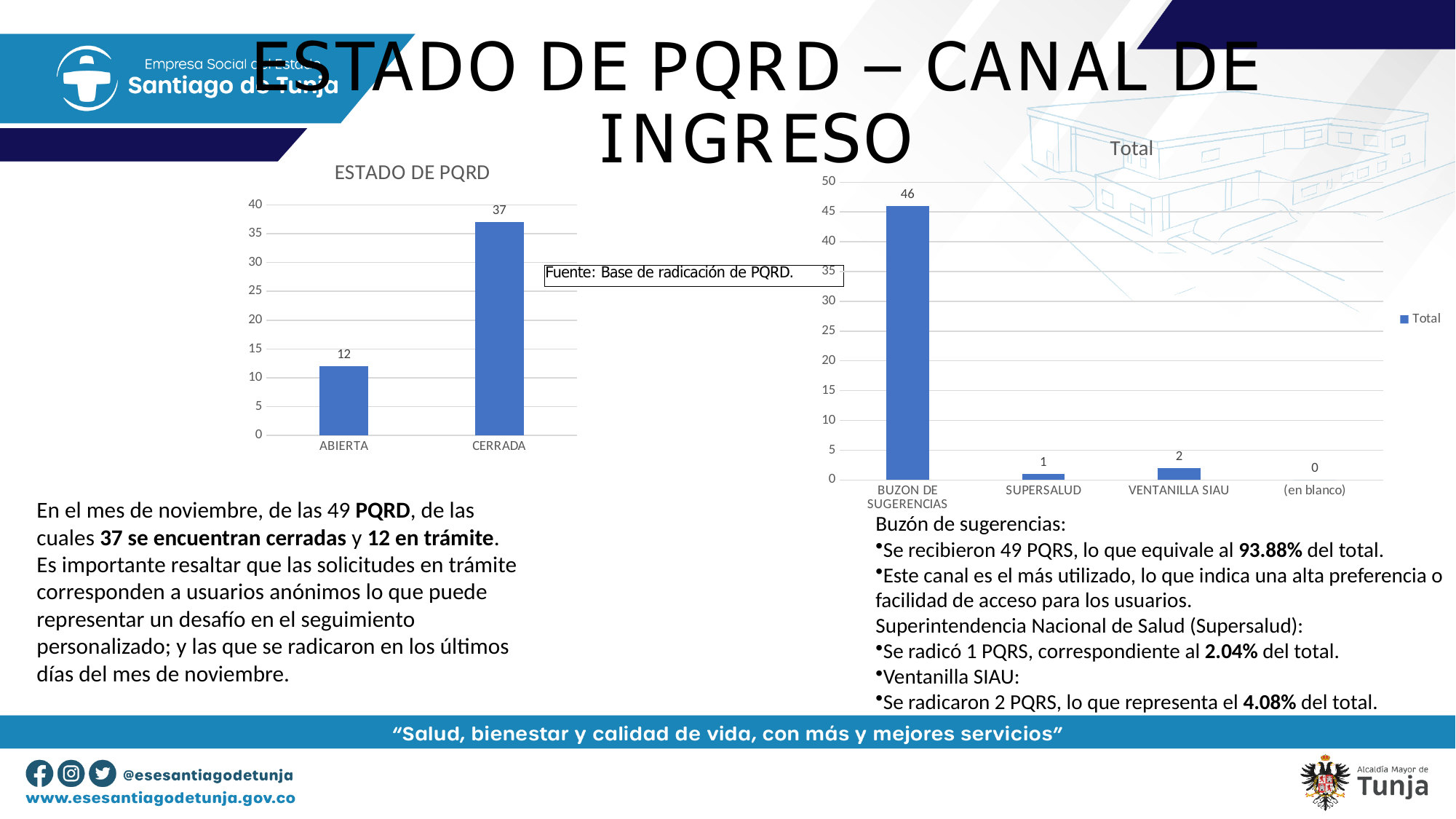

# ESTADO DE PQRD – CANAL DE INGRESO

### Chart:

| Category |  |
|---|---|
| BUZON DE SUGERENCIAS | 46.0 |
| SUPERSALUD | 1.0 |
| VENTANILLA SIAU | 2.0 |
| (en blanco) | 0.0 |

### Chart: ESTADO DE PQRD

| Category |  |
|---|---|
| ABIERTA | 12.0 |
| CERRADA | 37.0 |
| Fuente: Base de radicación de PQRD. |
| --- |
En el mes de noviembre, de las 49 PQRD, de las cuales 37 se encuentran cerradas y 12 en trámite. Es importante resaltar que las solicitudes en trámite corresponden a usuarios anónimos lo que puede representar un desafío en el seguimiento personalizado; y las que se radicaron en los últimos días del mes de noviembre.
Buzón de sugerencias:
Se recibieron 49 PQRS, lo que equivale al 93.88% del total.
Este canal es el más utilizado, lo que indica una alta preferencia o facilidad de acceso para los usuarios.
Superintendencia Nacional de Salud (Supersalud):
Se radicó 1 PQRS, correspondiente al 2.04% del total.
Ventanilla SIAU:
Se radicaron 2 PQRS, lo que representa el 4.08% del total.